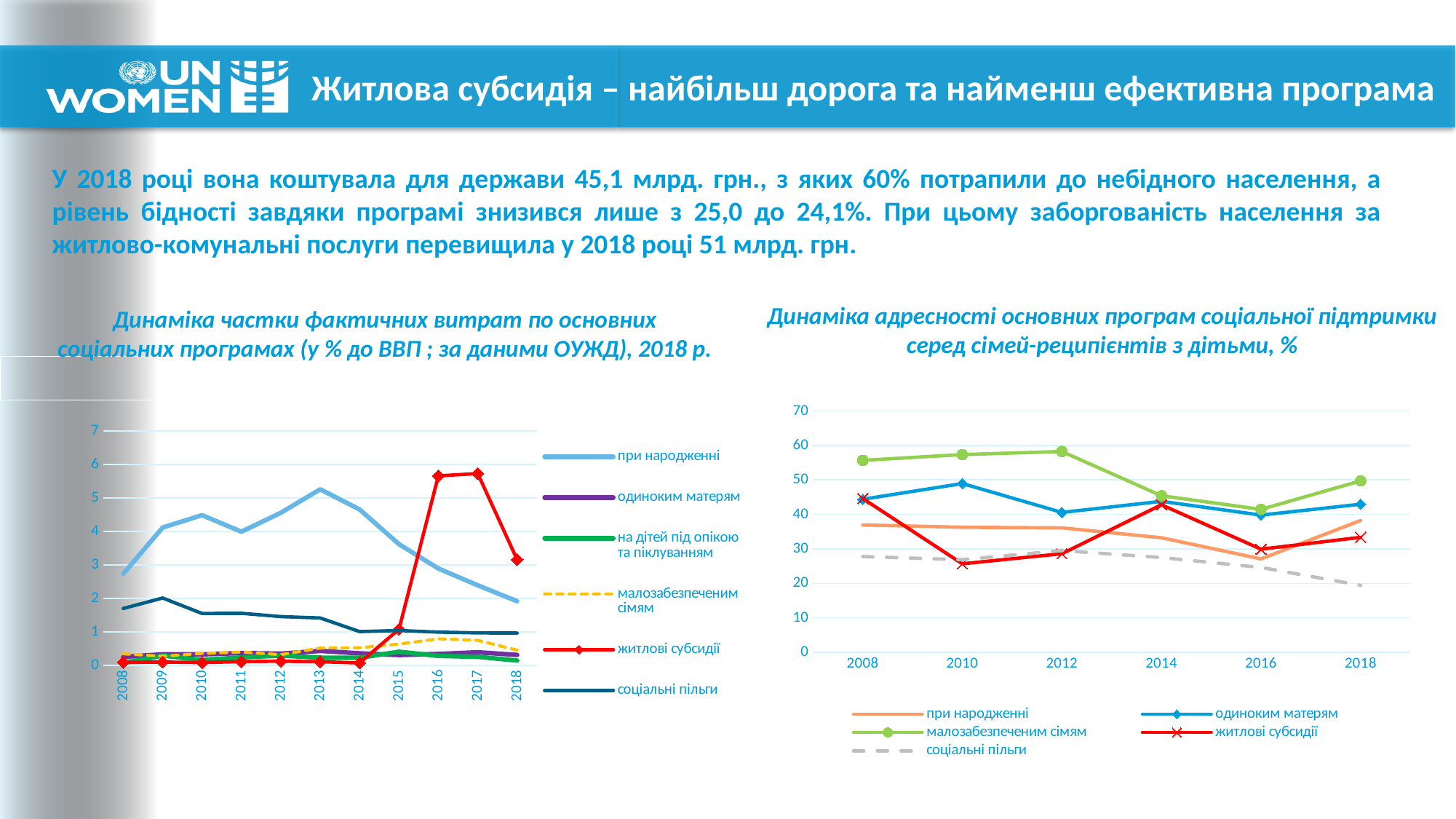

# Житлова субсидія – найбільш дорога та найменш ефективна програма
У 2018 році вона коштувала для держави 45,1 млрд. грн., з яких 60% потрапили до небідного населення, а рівень бідності завдяки програмі знизився лише з 25,0 до 24,1%. При цьому заборгованість населення за житлово-комунальні послуги перевищила у 2018 році 51 млрд. грн.
Динаміка адресності основних програм соціальної підтримки серед сімей-реципієнтів з дітьми, %
Динаміка частки фактичних витрат по основних соціальних програмах (у % до ВВП ; за даними ОУЖД), 2018 р.

### Chart

| Category | при народженні | одиноким матерям | на дітей під опікою та піклуванням | малозабезпеченим сімям | житлові субсидії | соціальні пільги |
|---|---|---|---|---|---|---|
| 2008 | 2.7334452242683978 | 0.25218729110305715 | 0.06662366367704016 | 0.3437826131768588 | 0.08737982633409838 | 1.697648387726796 |
| 2009 | 4.114359310372313 | 0.3274282084447826 | 0.2907768437173248 | 0.2716984074900503 | 0.09858437022811752 | 2.0097797662121124 |
| 2010 | 4.484066309910963 | 0.32608595423848274 | 0.158030641134191 | 0.3550805355058199 | 0.08318737448328928 | 1.5481563663859566 |
| 2011 | 3.990358502738873 | 0.36614459380525605 | 0.2365713549217682 | 0.39723105050129115 | 0.11133101961187906 | 1.5539482359009216 |
| 2012 | 4.5543535997342595 | 0.34878018295124746 | 0.2933715571106028 | 0.31922860363023636 | 0.12366009444533961 | 1.4546262174921758 |
| 2013 | 5.256444471826499 | 0.43050563096463007 | 0.2278939645502089 | 0.5151674597152717 | 0.10791859836583317 | 1.4141223027659946 |
| 2014 | 4.654683694461324 | 0.3573120495899735 | 0.22482364288121487 | 0.5252001854827384 | 0.07074603809467883 | 1.0071802989734024 |
| 2015 | 3.6175072108824744 | 0.3067966282214626 | 0.40452824721716757 | 0.6349945902969396 | 1.080493498955269 | 1.0388793094225266 |
| 2016 | 2.889967432650129 | 0.33919063403508415 | 0.28216029911102053 | 0.7909495318876192 | 5.657263360862914 | 0.991185544109794 |
| 2017 | 2.388565121635176 | 0.388932109113218 | 0.25474510278519036 | 0.746874697899374 | 5.726763171636186 | 0.9679221844491304 |
| 2018 | 1.9126314102286057 | 0.3096692748144972 | 0.1415453159097717 | 0.4513534947376939 | 3.155598262427975 | 0.9634573223317683 |

[unsupported chart]